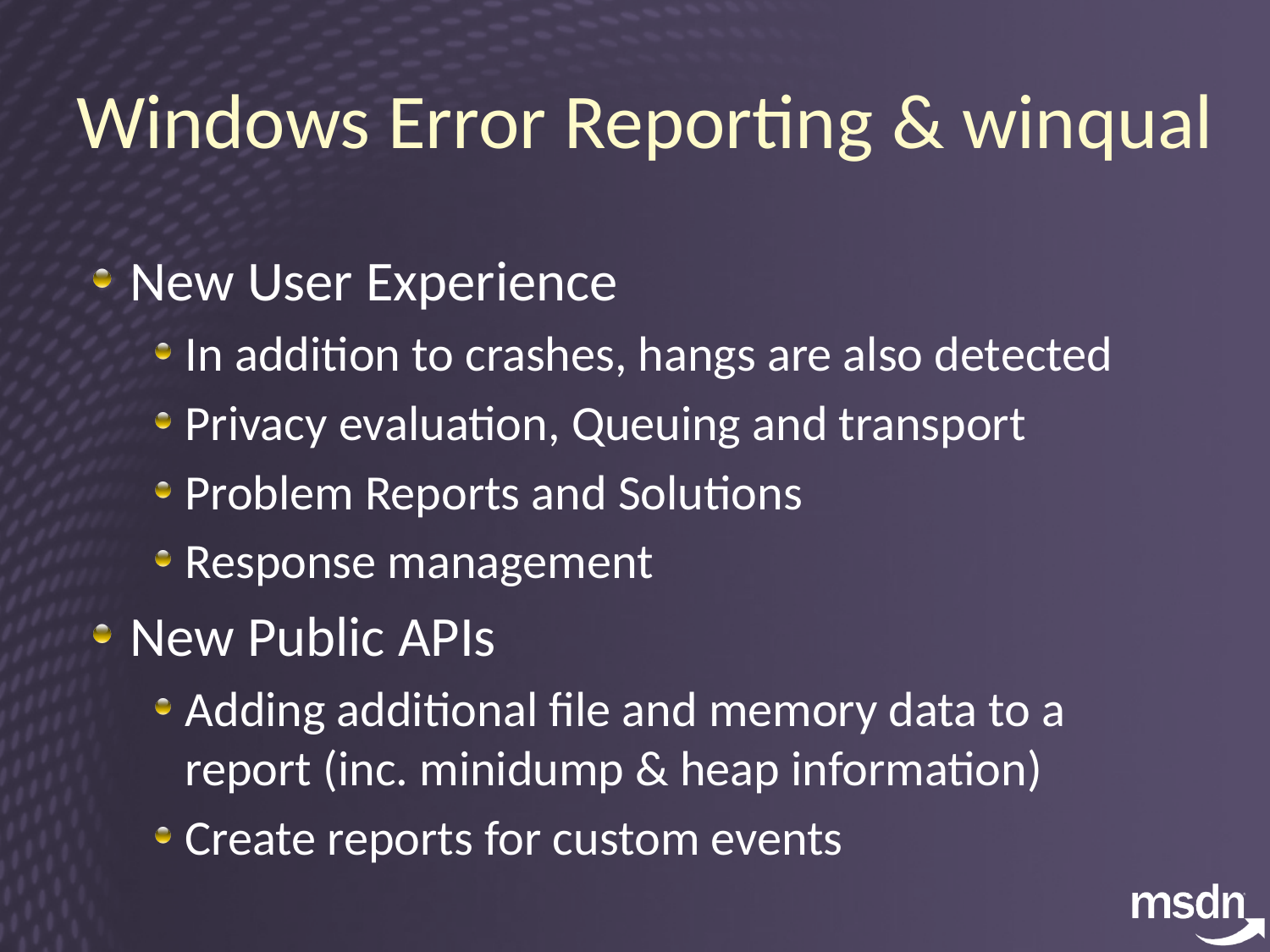

# Windows Error Reporting & winqual
New User Experience
In addition to crashes, hangs are also detected
Privacy evaluation, Queuing and transport
Problem Reports and Solutions
Response management
New Public APIs
Adding additional file and memory data to a report (inc. minidump & heap information)
Create reports for custom events